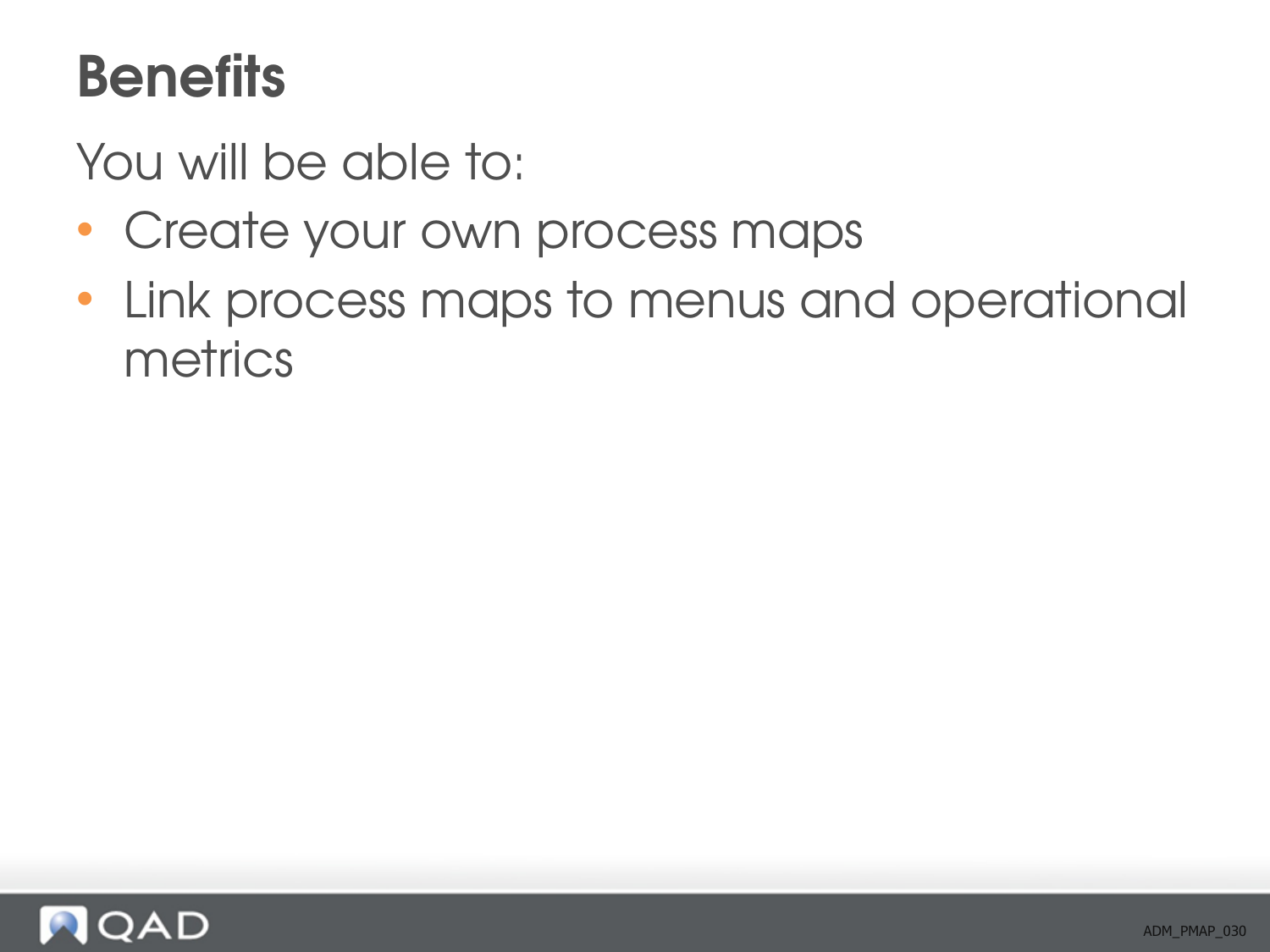

# Benefits
You will be able to:
Create your own process maps
Link process maps to menus and operational metrics

ADM_PMAP_030